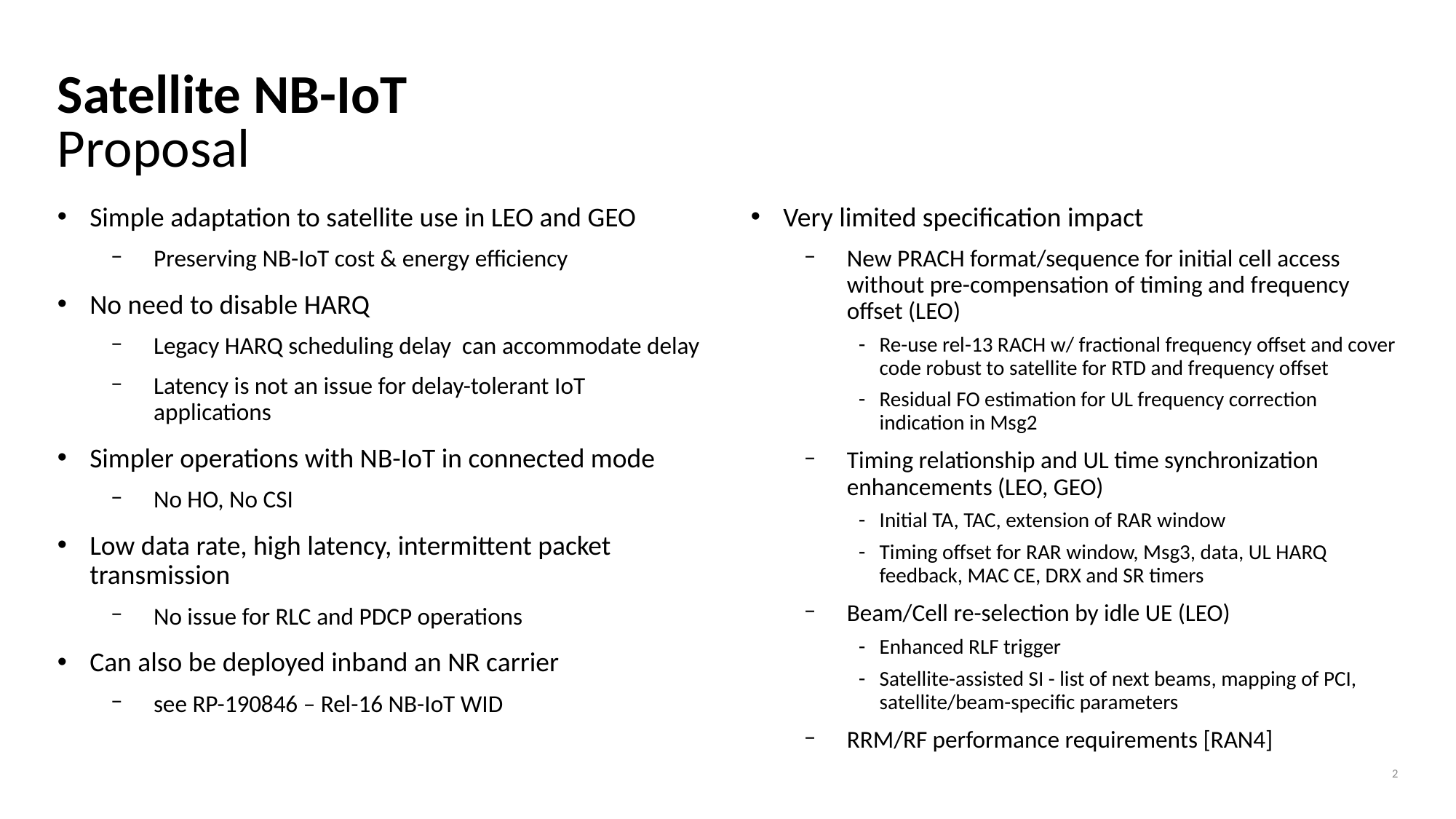

# Satellite NB-IoT Proposal
Very limited specification impact
New PRACH format/sequence for initial cell access without pre-compensation of timing and frequency offset (LEO)
Re-use rel-13 RACH w/ fractional frequency offset and cover code robust to satellite for RTD and frequency offset
Residual FO estimation for UL frequency correction indication in Msg2
Timing relationship and UL time synchronization enhancements (LEO, GEO)
Initial TA, TAC, extension of RAR window
Timing offset for RAR window, Msg3, data, UL HARQ feedback, MAC CE, DRX and SR timers
Beam/Cell re-selection by idle UE (LEO)
Enhanced RLF trigger
Satellite-assisted SI - list of next beams, mapping of PCI, satellite/beam-specific parameters
RRM/RF performance requirements [RAN4]

Simple adaptation to satellite use in LEO and GEO
Preserving NB-IoT cost & energy efficiency
No need to disable HARQ
Legacy HARQ scheduling delay  can accommodate delay
Latency is not an issue for delay-tolerant IoT applications
Simpler operations with NB-IoT in connected mode
No HO, No CSI
Low data rate, high latency, intermittent packet transmission
No issue for RLC and PDCP operations
Can also be deployed inband an NR carrier
see RP-190846 – Rel-16 NB-IoT WID
2